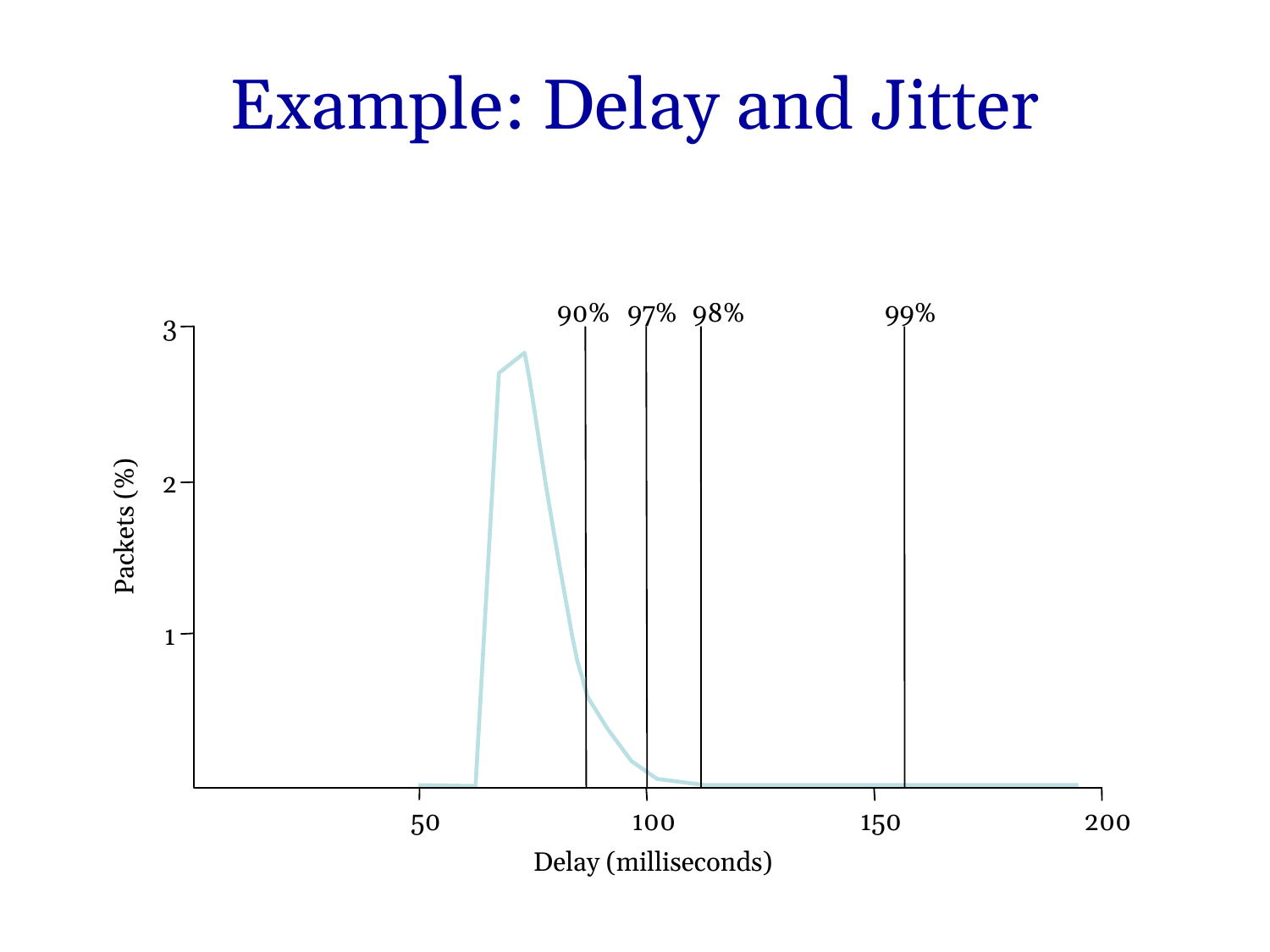

# Example: Delay and Jitter

90%
97%
98%
99%
3

2

Packets (%)
1

50
100
150
200
Delay (milliseconds)